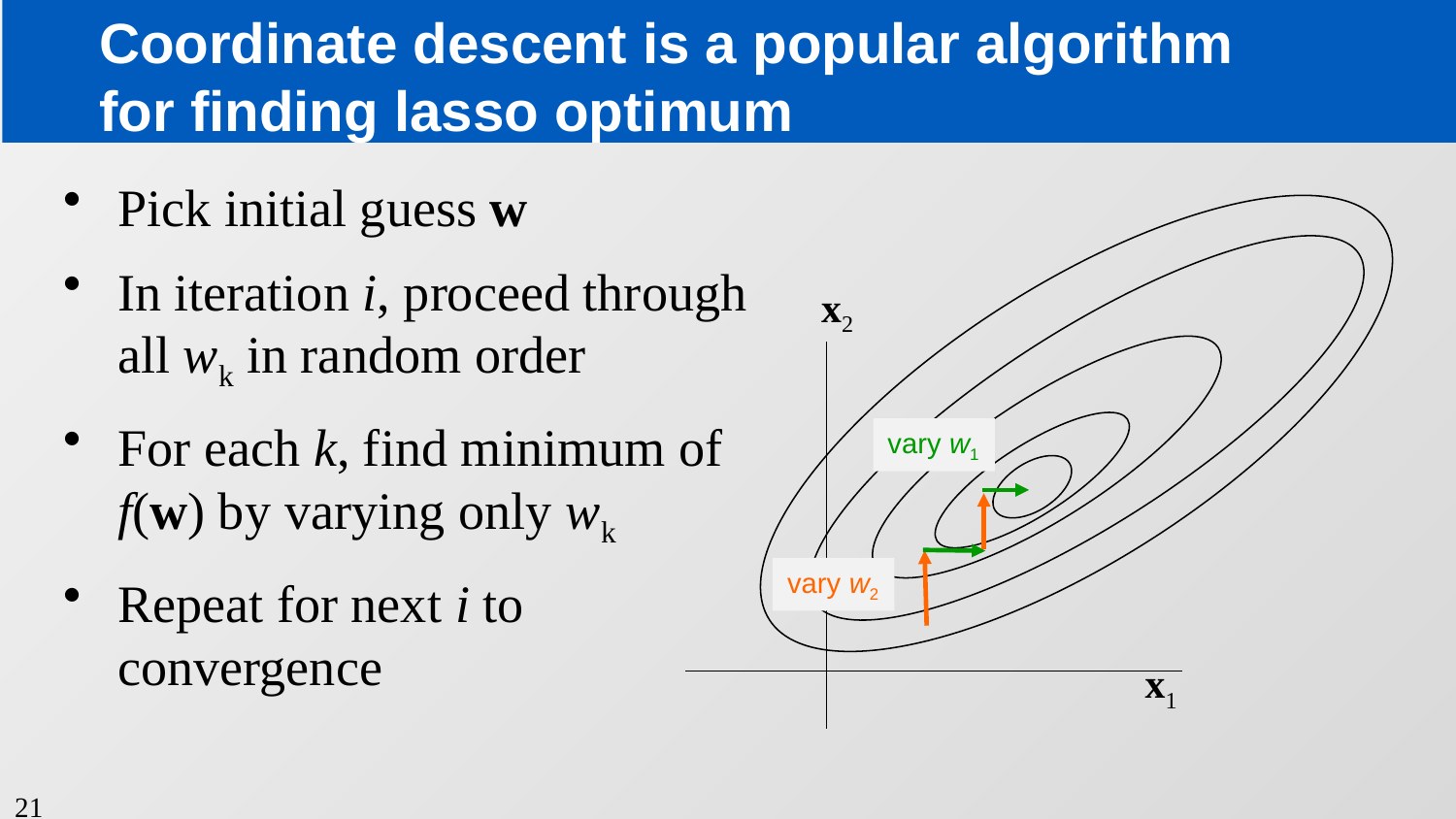

# Coordinate descent is a popular algorithm for finding lasso optimum
Pick initial guess w
In iteration i, proceed through all wk in random order
For each k, find minimum of f(w) by varying only wk
Repeat for next i to convergence
x2
x1

vary w1
vary w2
21